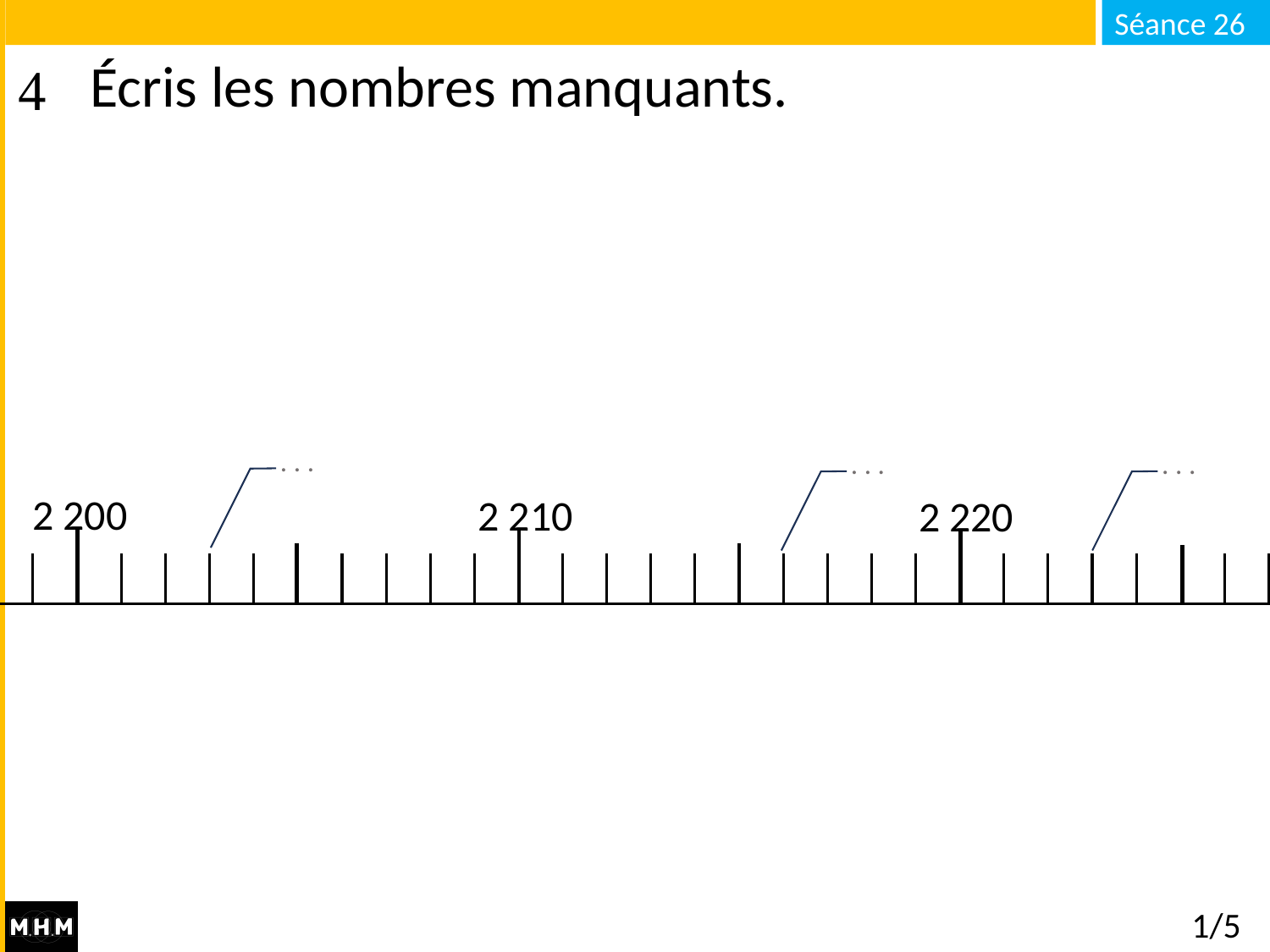

# Écris les nombres manquants.
. . .
. . .
. . .
2 200
2 210
2 220
1/5